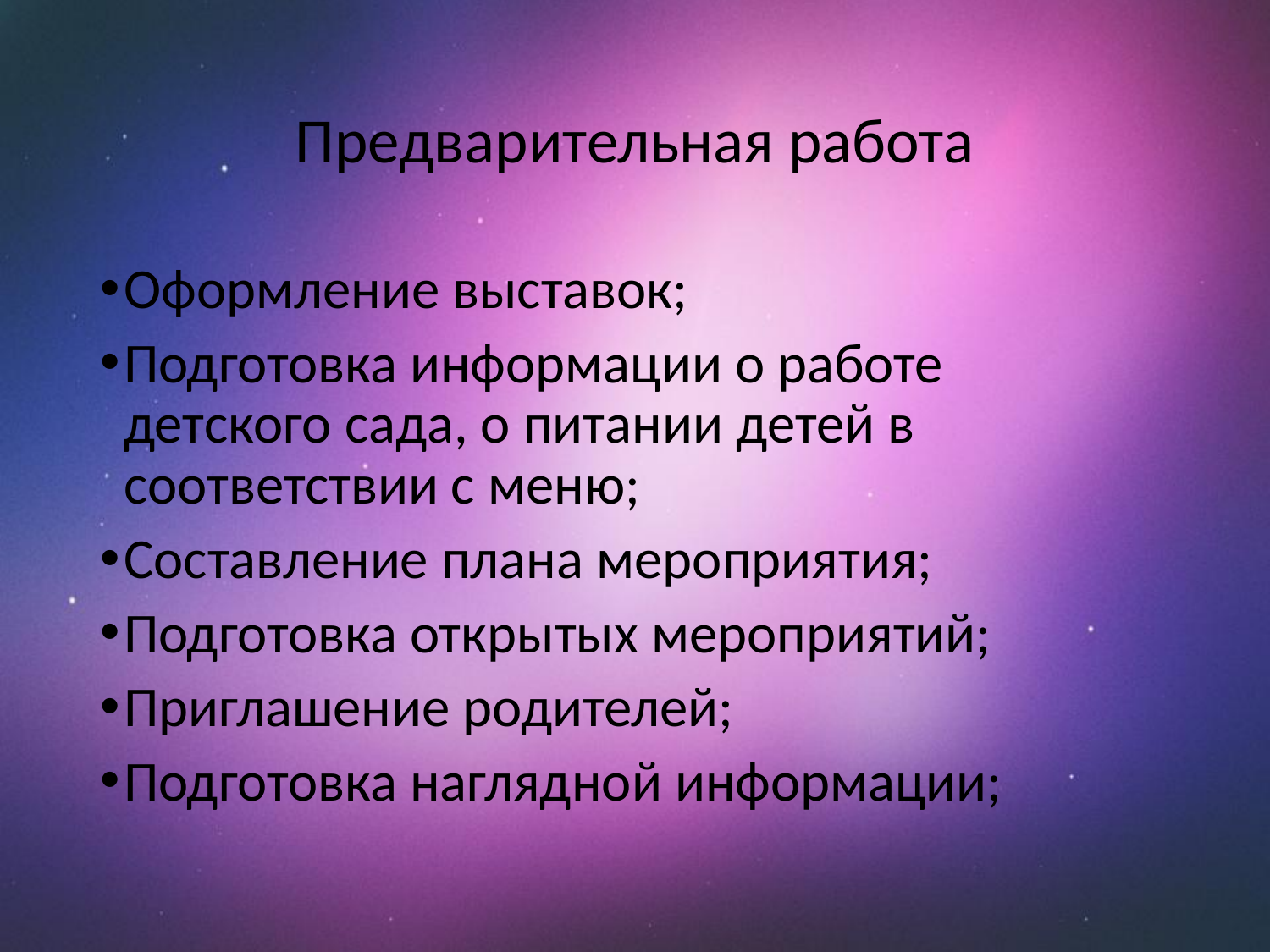

# Предварительная работа
Оформление выставок;
Подготовка информации о работе  детского сада, о питании детей в соответствии с меню;
Составление плана мероприятия;
Подготовка открытых мероприятий;
Приглашение родителей;
Подготовка наглядной информации;